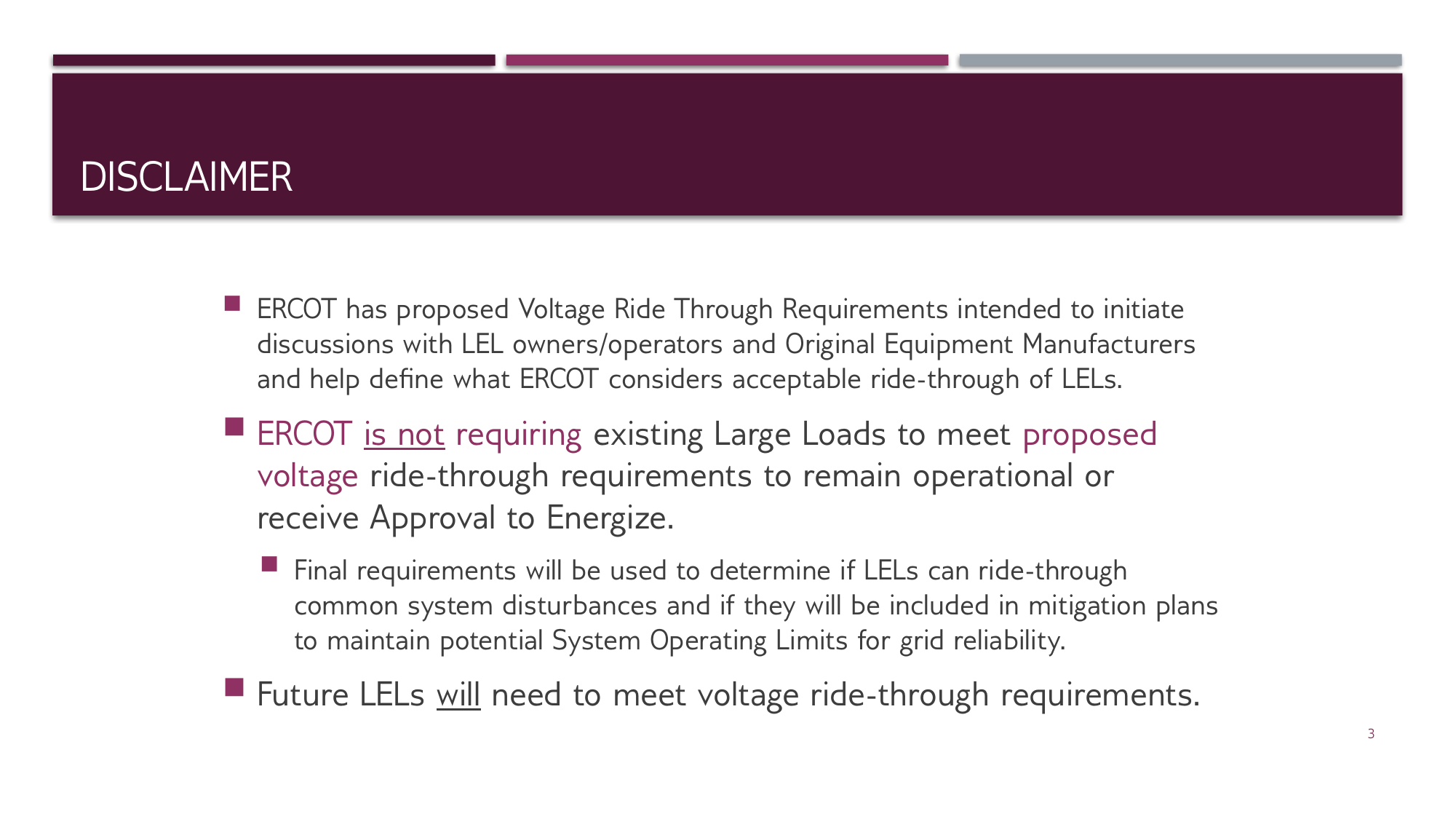

# Disclaimer
ERCOT has proposed Voltage Ride Through Requirements intended to initiate discussions with LEL owners/operators and Original Equipment Manufacturers and help define what ERCOT considers acceptable ride-through of LELs.
ERCOT is not requiring existing Large Loads to meet proposed voltage ride-through requirements to remain operational or receive Approval to Energize.
Final requirements will be used to determine if LELs can ride-through common system disturbances and if they will be included in mitigation plans to maintain potential System Operating Limits for grid reliability.
Future LELs will need to meet voltage ride-through requirements.
3